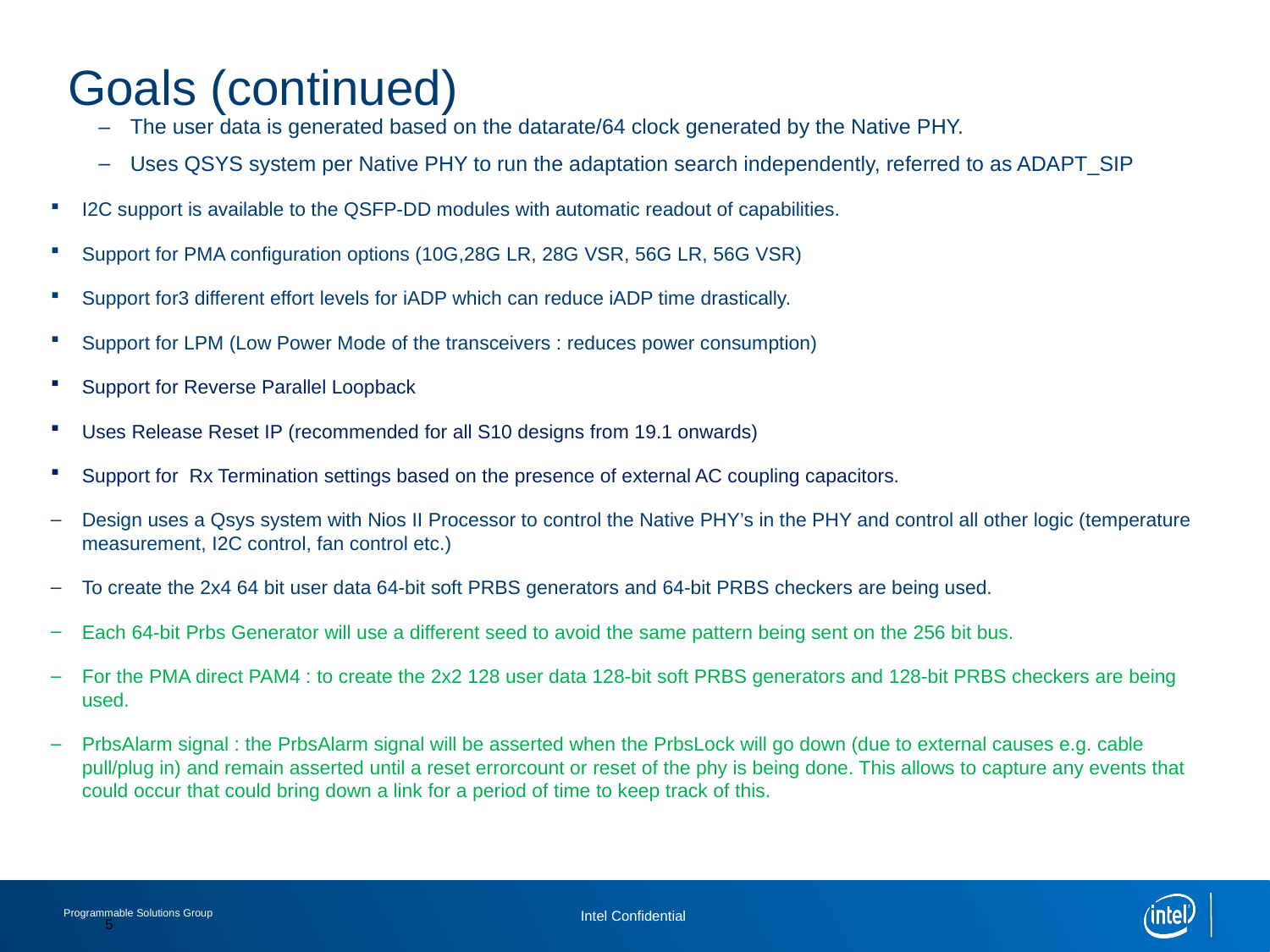

# Goals (continued)
The user data is generated based on the datarate/64 clock generated by the Native PHY.
Uses QSYS system per Native PHY to run the adaptation search independently, referred to as ADAPT_SIP
I2C support is available to the QSFP-DD modules with automatic readout of capabilities.
Support for PMA configuration options (10G,28G LR, 28G VSR, 56G LR, 56G VSR)
Support for3 different effort levels for iADP which can reduce iADP time drastically.
Support for LPM (Low Power Mode of the transceivers : reduces power consumption)
Support for Reverse Parallel Loopback
Uses Release Reset IP (recommended for all S10 designs from 19.1 onwards)
Support for  Rx Termination settings based on the presence of external AC coupling capacitors.
Design uses a Qsys system with Nios II Processor to control the Native PHY’s in the PHY and control all other logic (temperature measurement, I2C control, fan control etc.)
To create the 2x4 64 bit user data 64-bit soft PRBS generators and 64-bit PRBS checkers are being used.
Each 64-bit Prbs Generator will use a different seed to avoid the same pattern being sent on the 256 bit bus.
For the PMA direct PAM4 : to create the 2x2 128 user data 128-bit soft PRBS generators and 128-bit PRBS checkers are being used.
PrbsAlarm signal : the PrbsAlarm signal will be asserted when the PrbsLock will go down (due to external causes e.g. cable pull/plug in) and remain asserted until a reset errorcount or reset of the phy is being done. This allows to capture any events that could occur that could bring down a link for a period of time to keep track of this.

5